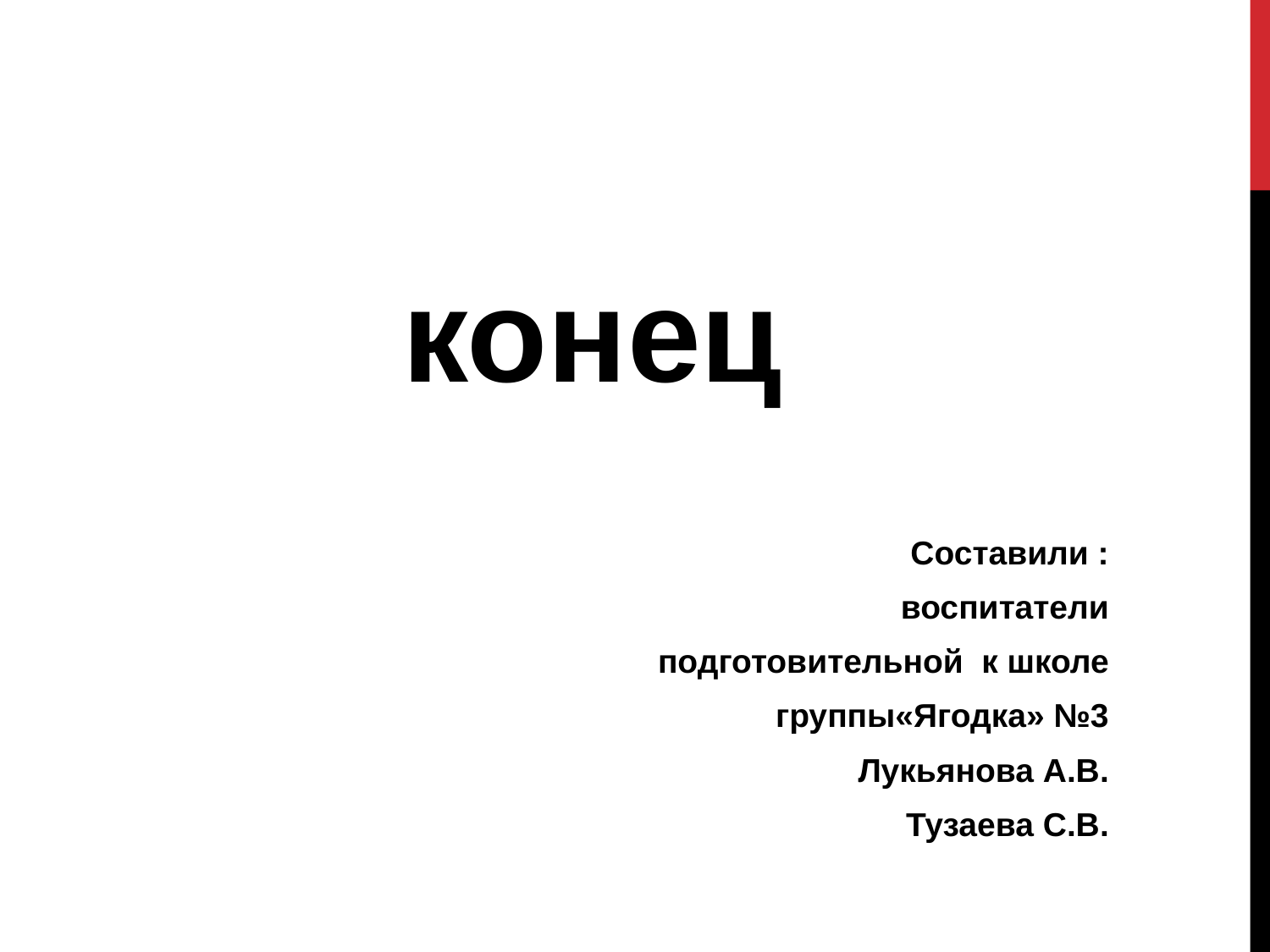

#
конец

Составили :
 воспитатели
 подготовительной  к школе
группы«Ягодка» №3
Лукьянова А.В.
Тузаева С.В.